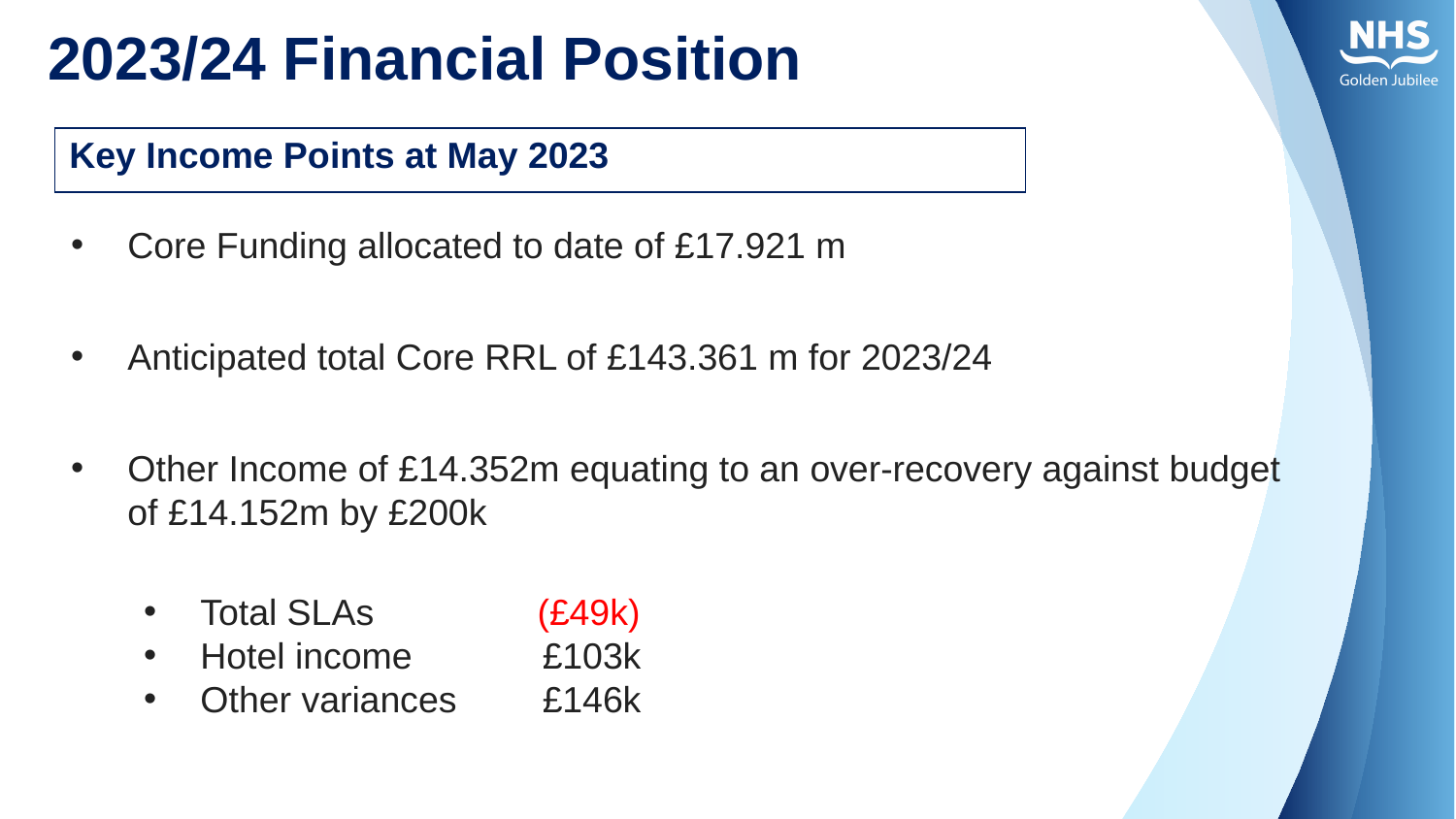

# 2023/24 Financial Position
| Key Income Points at May 2023 |
| --- |
Core Funding allocated to date of £17.921 m

Anticipated total Core RRL of £143.361 m for 2023/24

Other Income of £14.352m equating to an over-recovery against budget of £14.152m by £200k

Total SLAs                (£49k)
Hotel income  	     £103k
Other variances  	     £146k